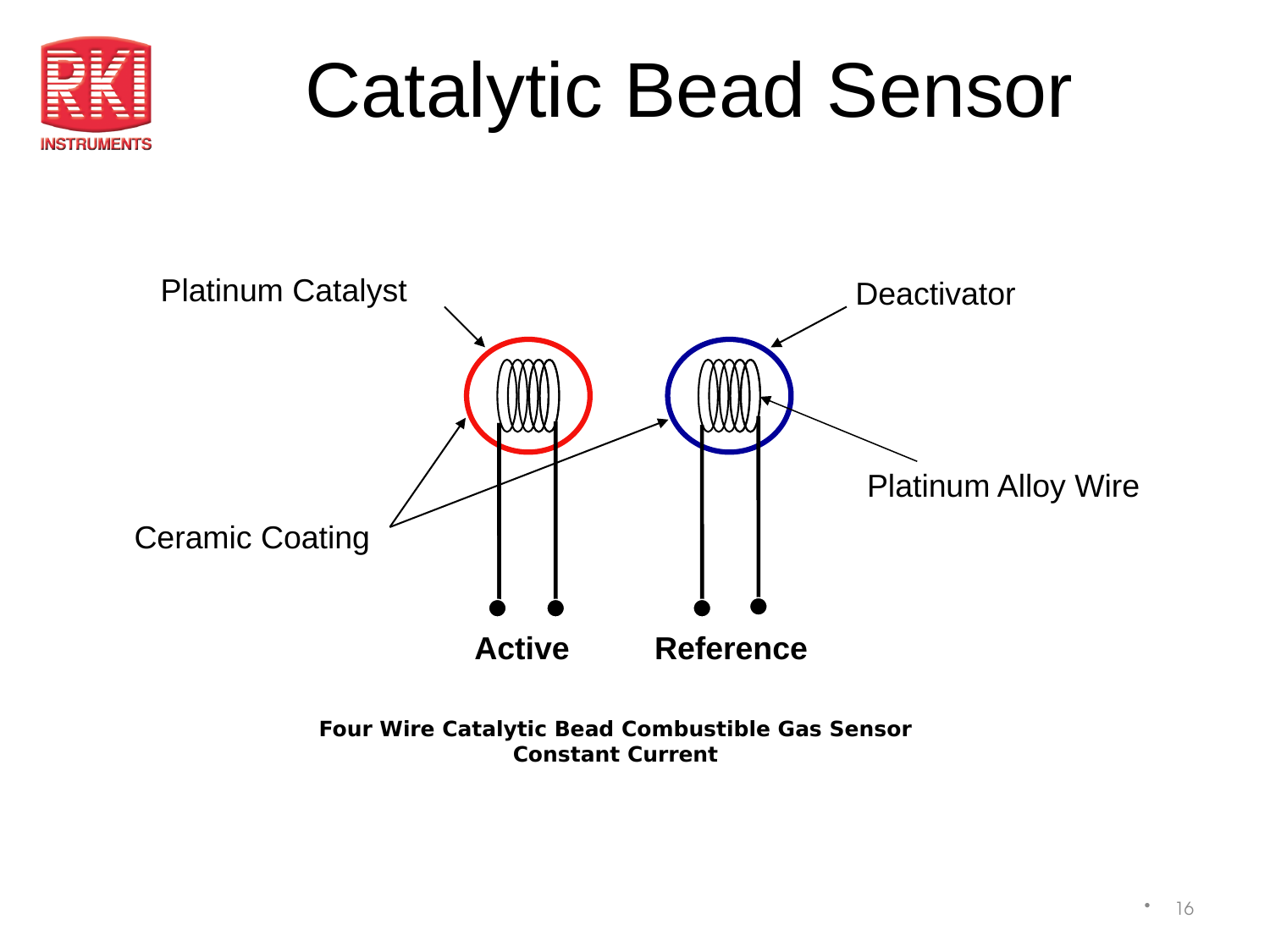

# Catalytic Bead Sensor
Platinum Catalyst
Deactivator

Platinum Alloy Wire
Ceramic Coating

Active
Reference
Four Wire Catalytic Bead Combustible Gas Sensor
Constant Current
16